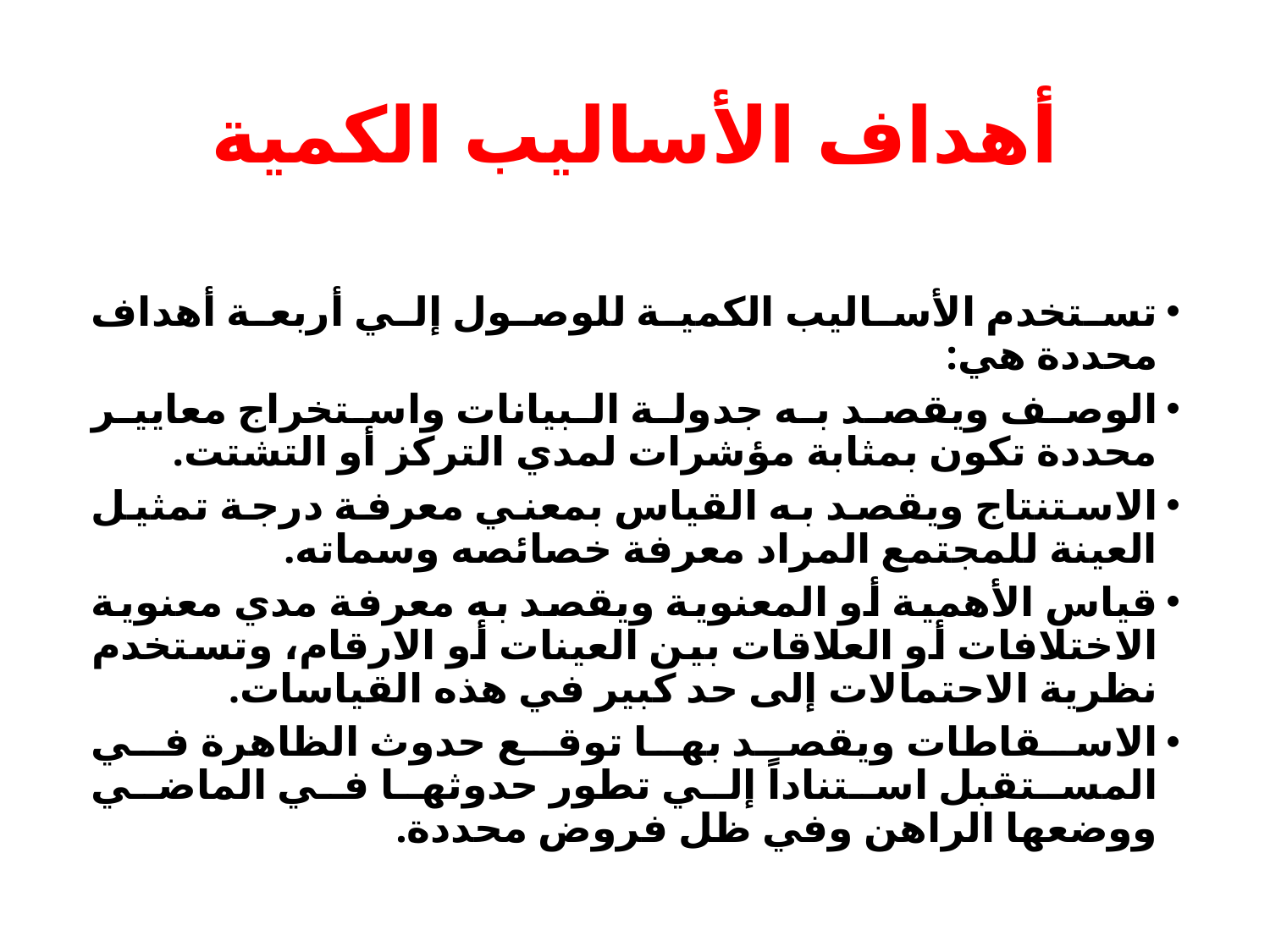

# أهداف الأساليب الكمية
تستخدم الأساليب الكمية للوصول إلي أربعة أهداف محددة هي:
الوصف ويقصد به جدولة البيانات واستخراج معايير محددة تكون بمثابة مؤشرات لمدي التركز أو التشتت.
الاستنتاج ويقصد به القياس بمعني معرفة درجة تمثيل العينة للمجتمع المراد معرفة خصائصه وسماته.
قياس الأهمية أو المعنوية ويقصد به معرفة مدي معنوية الاختلافات أو العلاقات بين العينات أو الارقام، وتستخدم نظرية الاحتمالات إلى حد كبير في هذه القياسات.
الاسقاطات ويقصد بها توقع حدوث الظاهرة في المستقبل استناداً إلي تطور حدوثها في الماضي ووضعها الراهن وفي ظل فروض محددة.